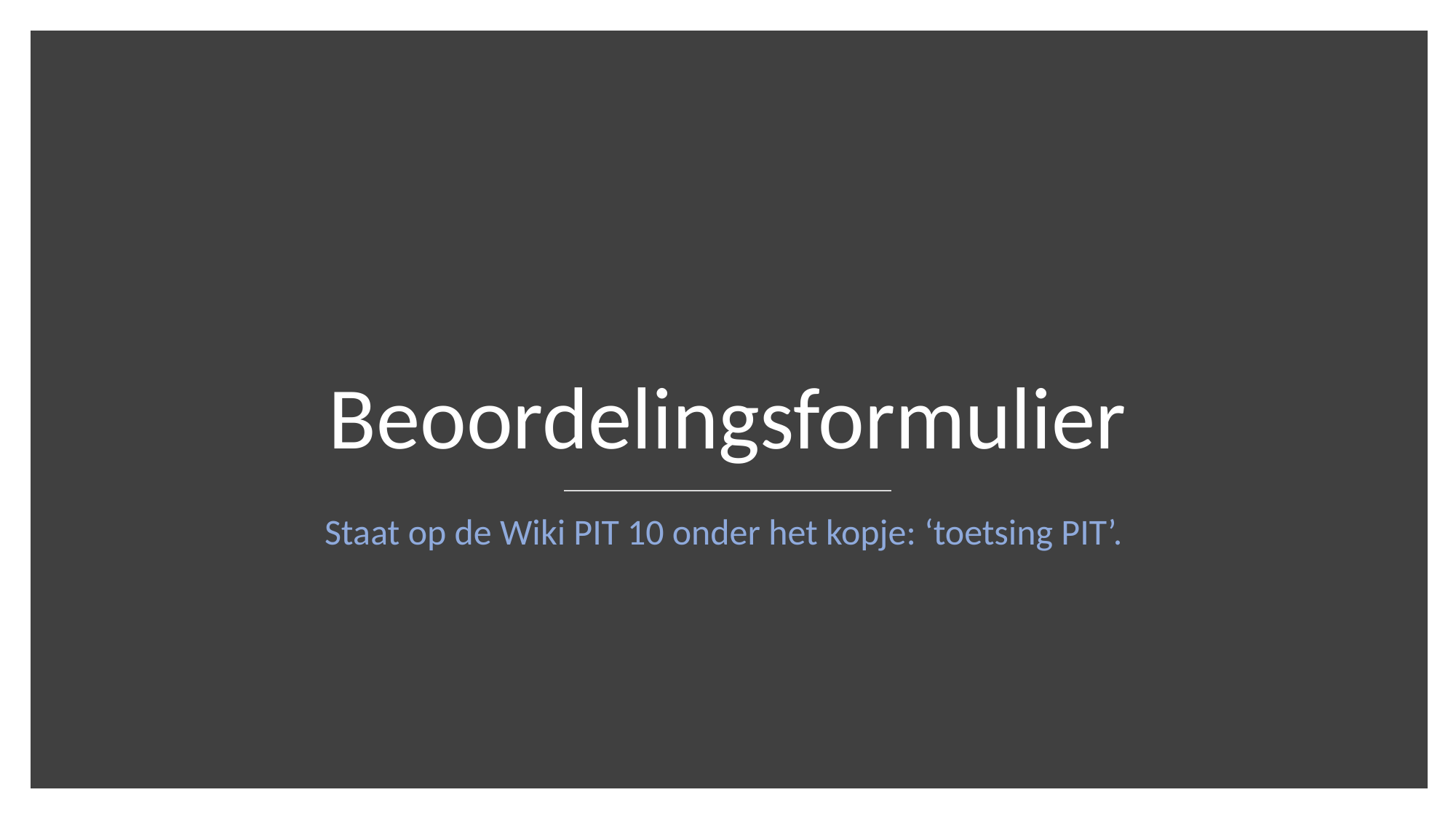

# Beoordelingsformulier
Staat op de Wiki PIT 10 onder het kopje: ‘toetsing PIT’.